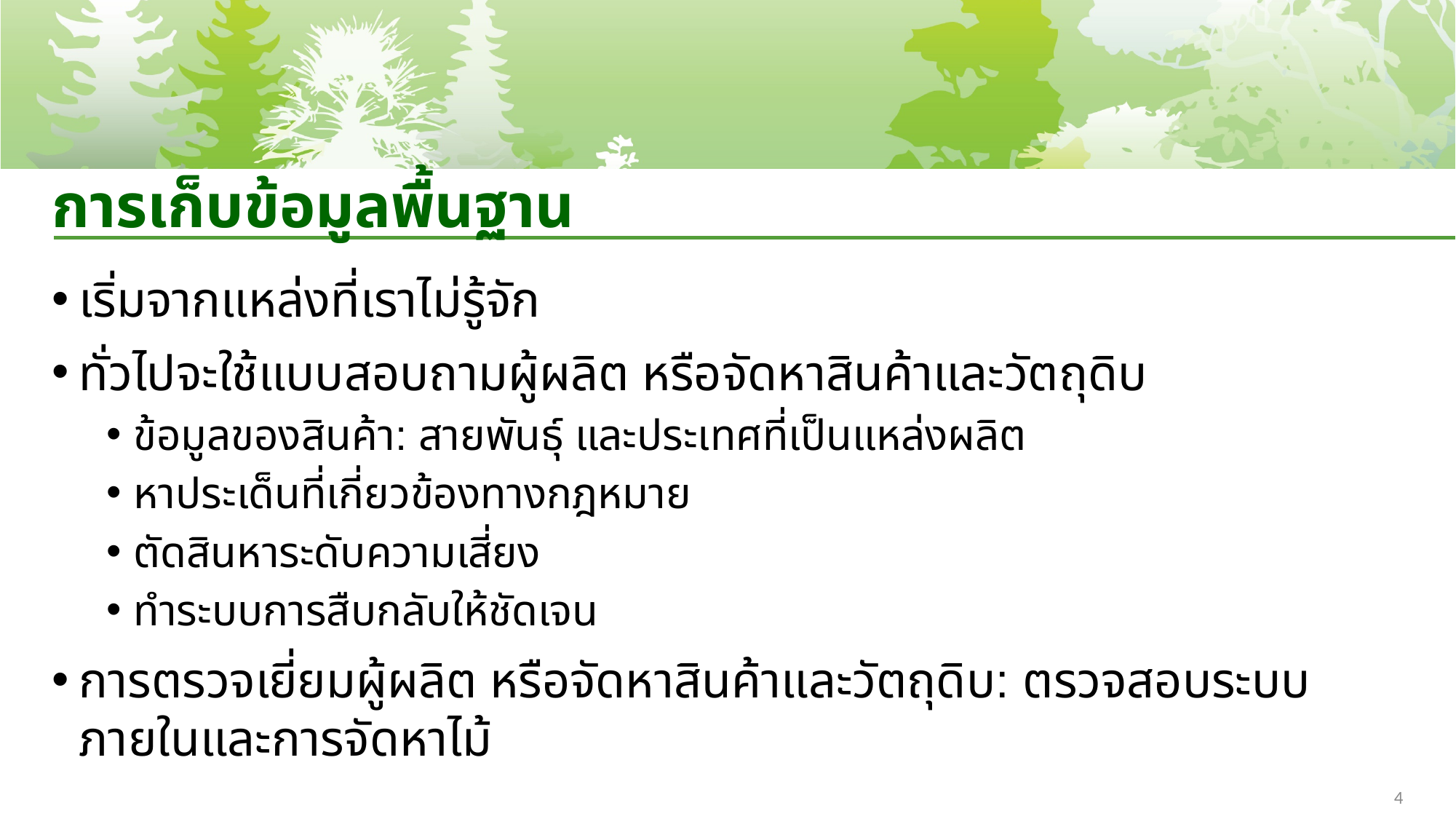

# การเก็บข้อมูลพื้นฐาน
เริ่มจากแหล่งที่เราไม่รู้จัก
ทั่วไปจะใช้แบบสอบถามผู้ผลิต หรือจัดหาสินค้าและวัตถุดิบ
ข้อมูลของสินค้า: สายพันธุ์ และประเทศที่เป็นแหล่งผลิต
หาประเด็นที่เกี่ยวข้องทางกฎหมาย
ตัดสินหาระดับความเสี่ยง
ทำระบบการสืบกลับให้ชัดเจน
การตรวจเยี่ยมผู้ผลิต หรือจัดหาสินค้าและวัตถุดิบ: ตรวจสอบระบบภายในและการจัดหาไม้
4